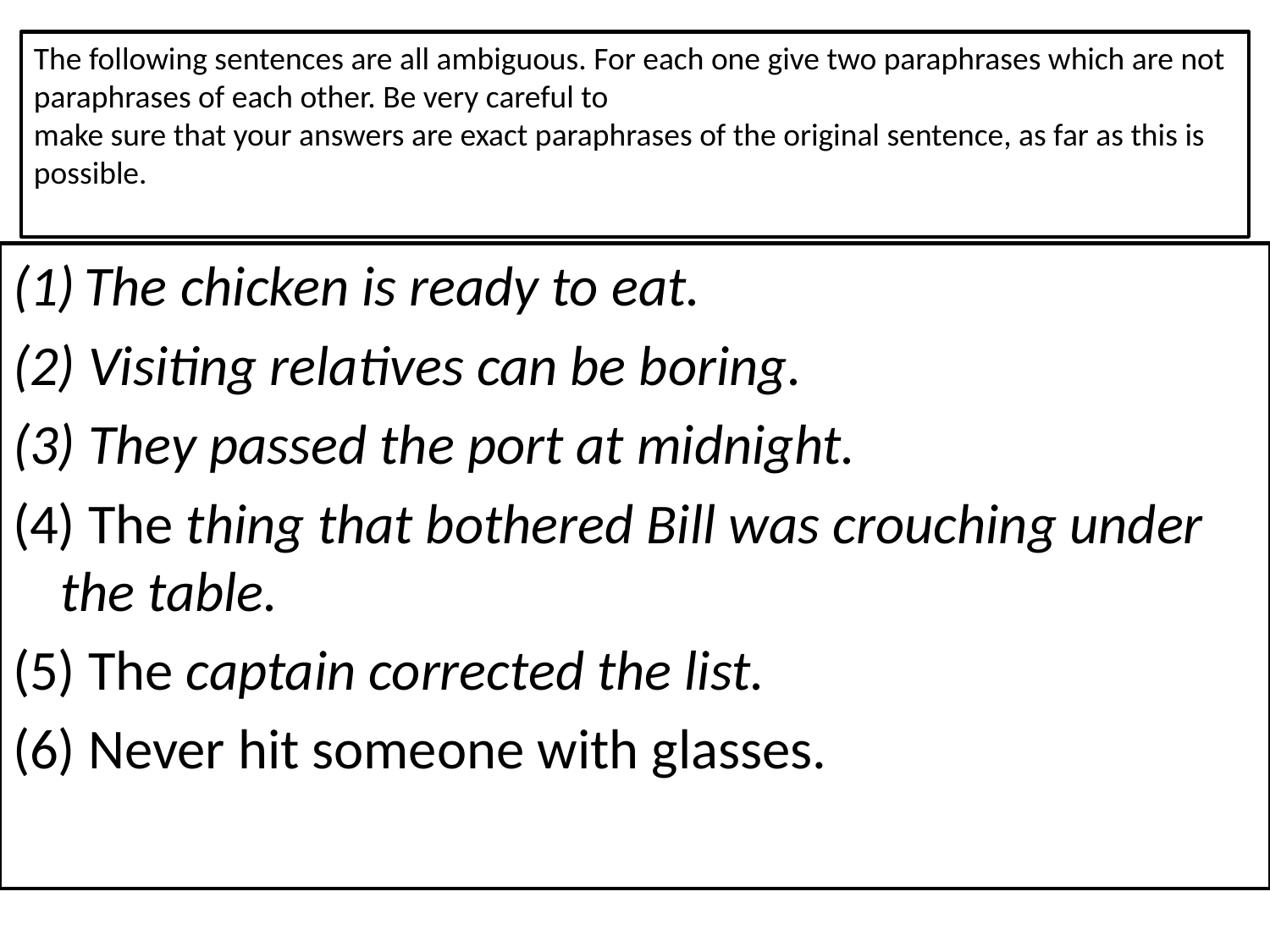

# The following sentences are all ambiguous. For each one give two paraphrases which are not paraphrases of each other. Be very careful to make sure that your answers are exact paraphrases of the original sentence, as far as this is possible.
The chicken is ready to eat.
(2) Visiting relatives can be boring.
(3) They passed the port at midnight.
(4) The thing that bothered Bill was crouching under the table.
(5) The captain corrected the list.
(6) Never hit someone with glasses.